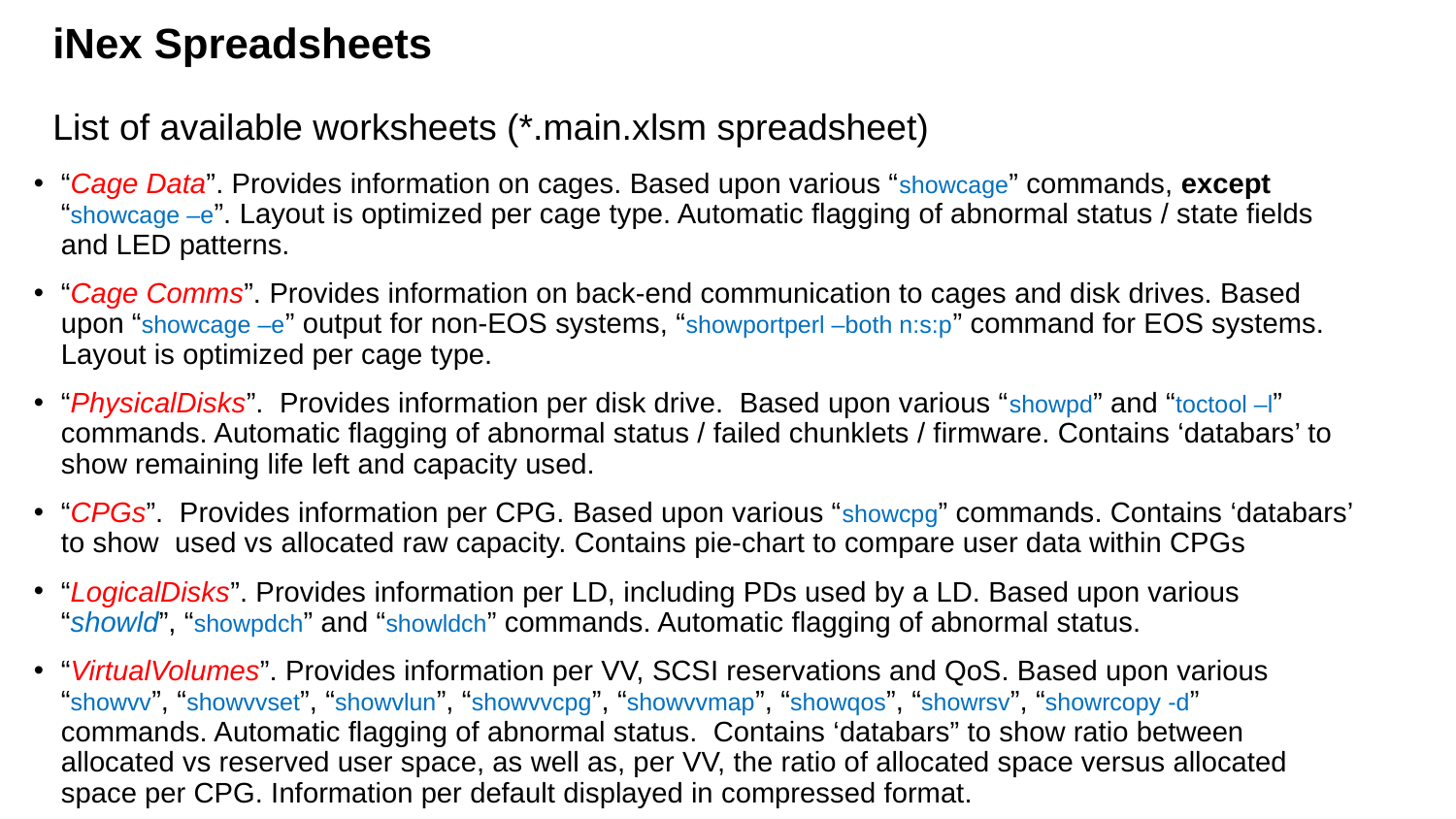

# iNex Spreadsheets
List of available worksheets (*.main.xlsm spreadsheet)
“Cage Data”. Provides information on cages. Based upon various “showcage” commands, except “showcage –e”. Layout is optimized per cage type. Automatic flagging of abnormal status / state fields and LED patterns.
“Cage Comms”. Provides information on back-end communication to cages and disk drives. Based upon “showcage –e” output for non-EOS systems, “showportperl –both n:s:p” command for EOS systems. Layout is optimized per cage type.
“PhysicalDisks”.  Provides information per disk drive.  Based upon various “showpd” and “toctool –l” commands. Automatic flagging of abnormal status / failed chunklets / firmware. Contains ‘databars’ to show remaining life left and capacity used.
“CPGs”.  Provides information per CPG. Based upon various “showcpg” commands. Contains ‘databars’ to show  used vs allocated raw capacity. Contains pie-chart to compare user data within CPGs
“LogicalDisks”. Provides information per LD, including PDs used by a LD. Based upon various “showld”, “showpdch” and “showldch” commands. Automatic flagging of abnormal status.
“VirtualVolumes”. Provides information per VV, SCSI reservations and QoS. Based upon various “showvv”, “showvvset”, “showvlun”, “showvvcpg”, “showvvmap”, “showqos”, “showrsv”, “showrcopy -d”  commands. Automatic flagging of abnormal status.  Contains ‘databars” to show ratio between allocated vs reserved user space, as well as, per VV, the ratio of allocated space versus allocated space per CPG. Information per default displayed in compressed format.